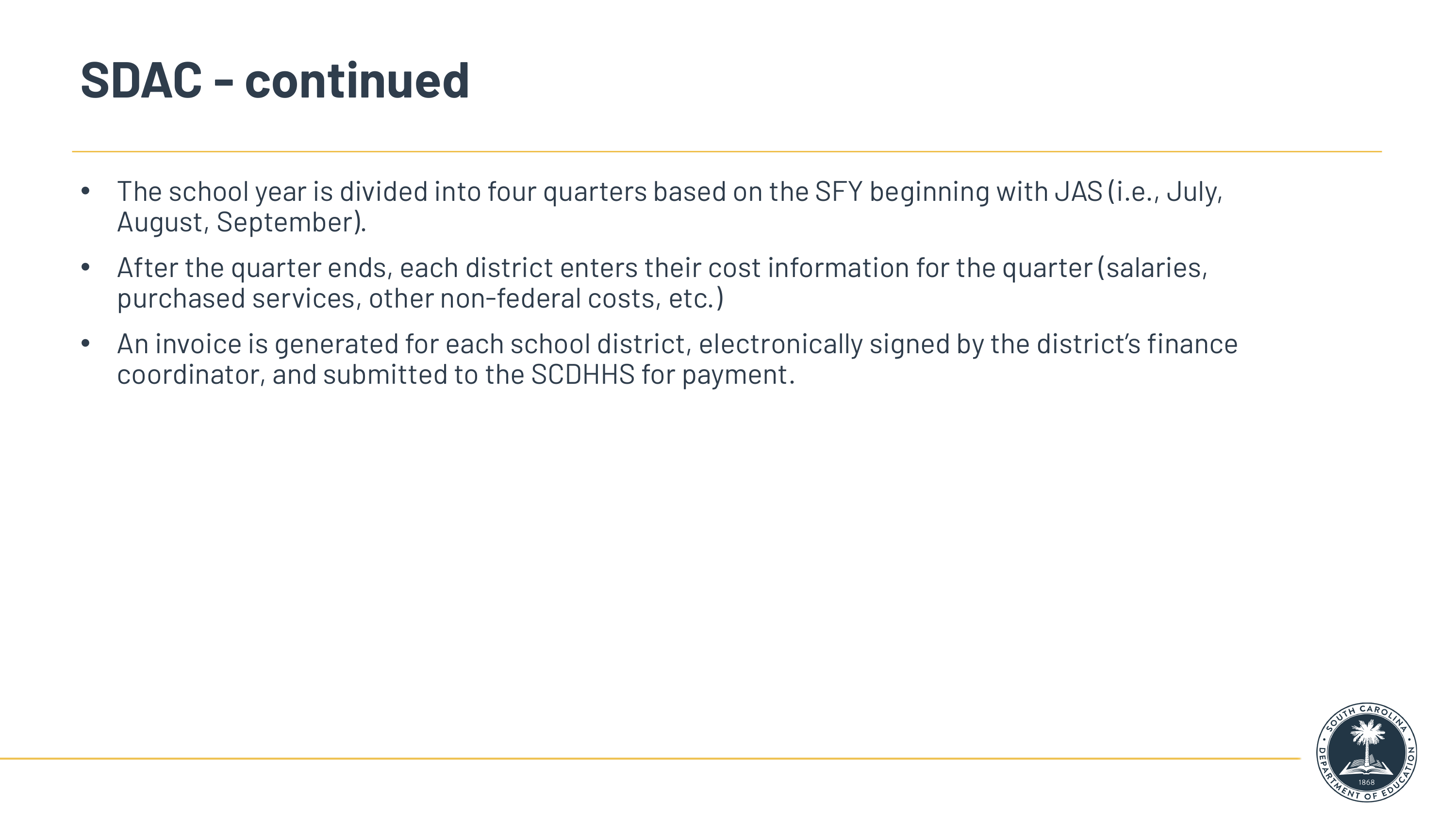

# SDAC - continued
The school year is divided into four quarters based on the SFY beginning with JAS (i.e., July, August, September).
After the quarter ends, each district enters their cost information for the quarter (salaries, purchased services, other non-federal costs, etc.)
An invoice is generated for each school district, electronically signed by the district’s finance coordinator, and submitted to the SCDHHS for payment.